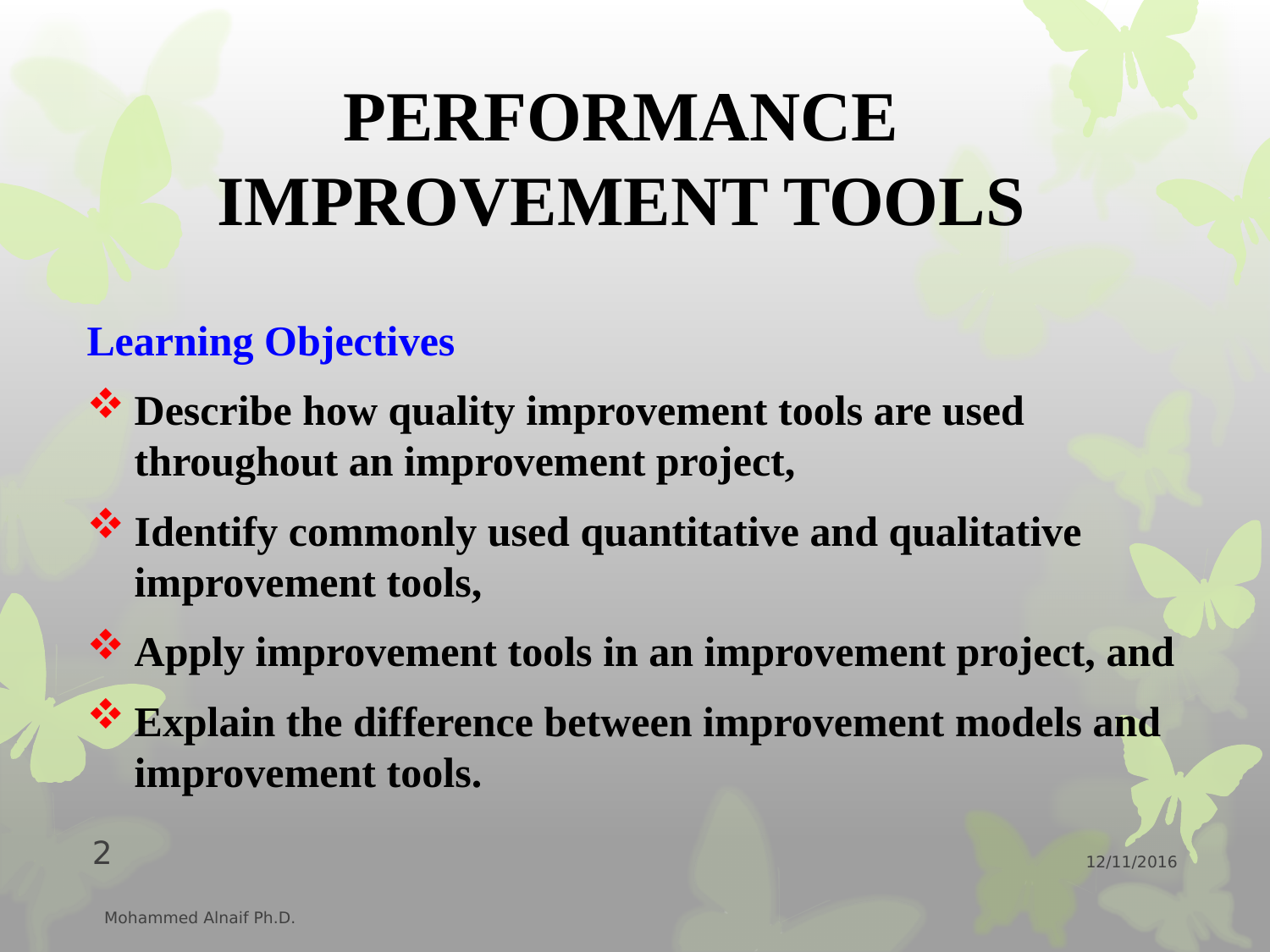

# PERFORMANCE IMPROVEMENT TOOLS
Learning Objectives
Describe how quality improvement tools are used throughout an improvement project,
Identify commonly used quantitative and qualitative improvement tools,
Apply improvement tools in an improvement project, and
Explain the difference between improvement models and improvement tools.
2
12/11/2016
Mohammed Alnaif Ph.D.